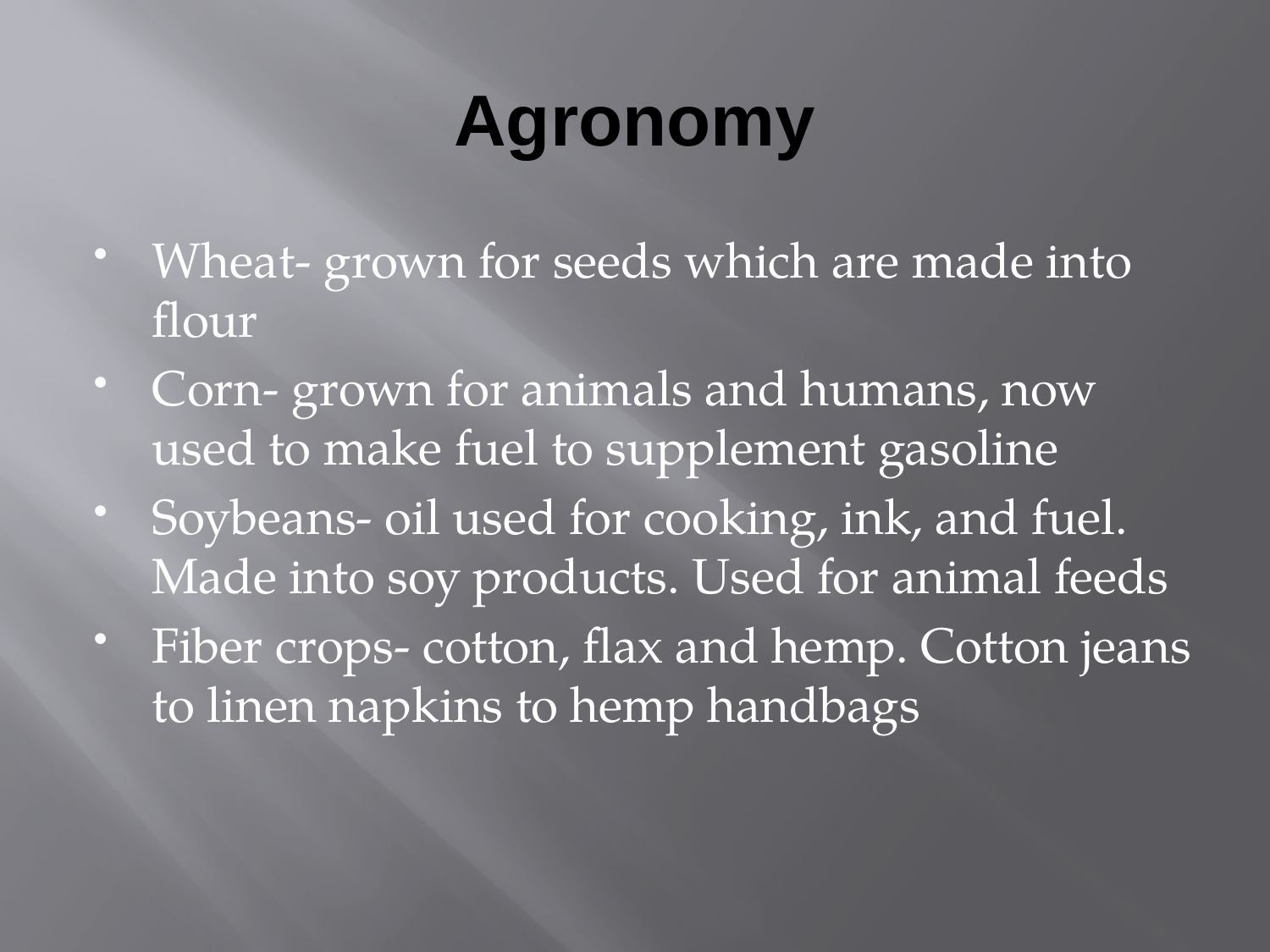

# Agronomy
Wheat- grown for seeds which are made into flour
Corn- grown for animals and humans, now used to make fuel to supplement gasoline
Soybeans- oil used for cooking, ink, and fuel. Made into soy products. Used for animal feeds
Fiber crops- cotton, flax and hemp. Cotton jeans to linen napkins to hemp handbags